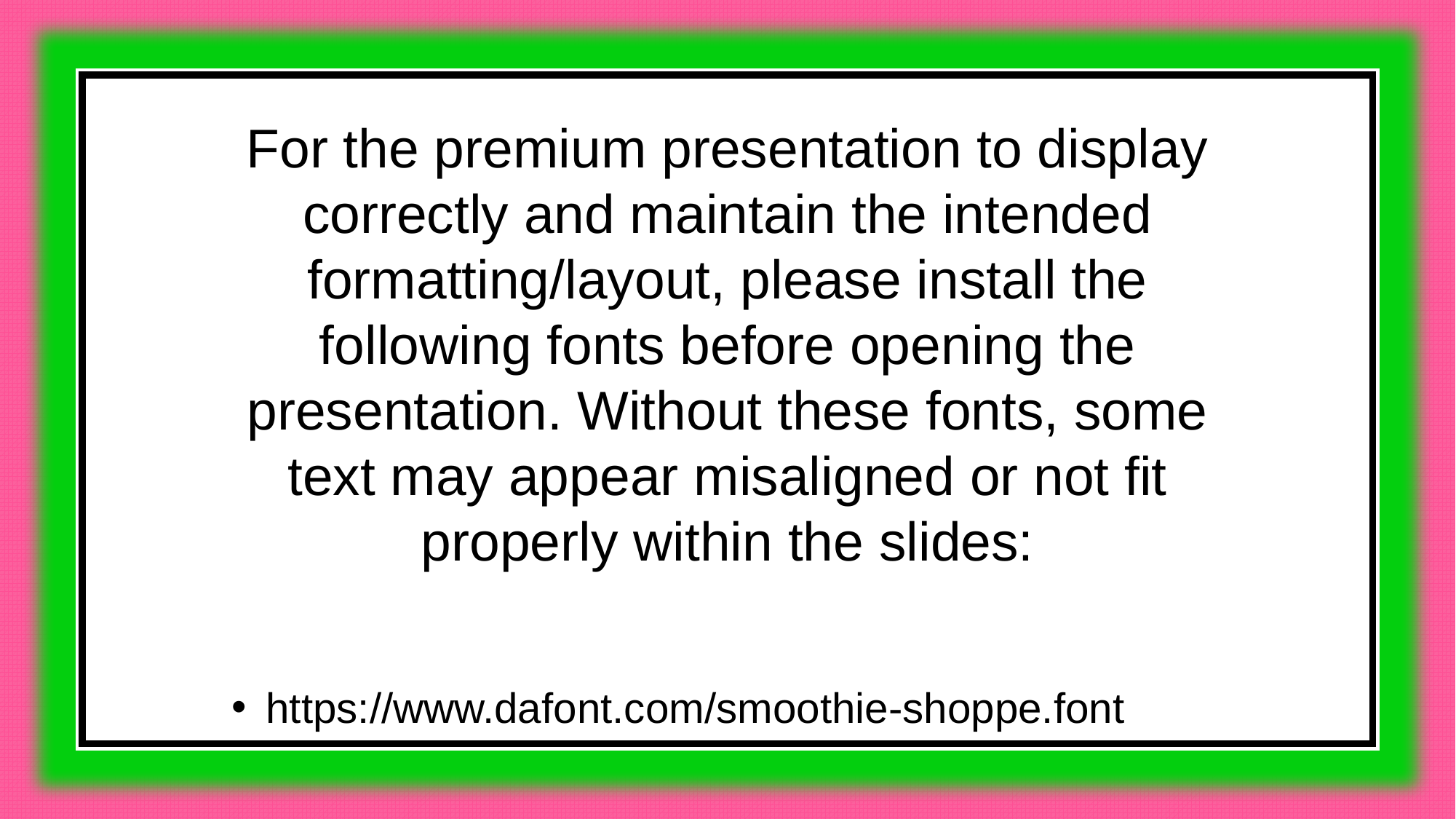

For the premium presentation to display correctly and maintain the intended formatting/layout, please install the following fonts before opening the presentation. Without these fonts, some text may appear misaligned or not fit properly within the slides:

https://www.dafont.com/smoothie-shoppe.font